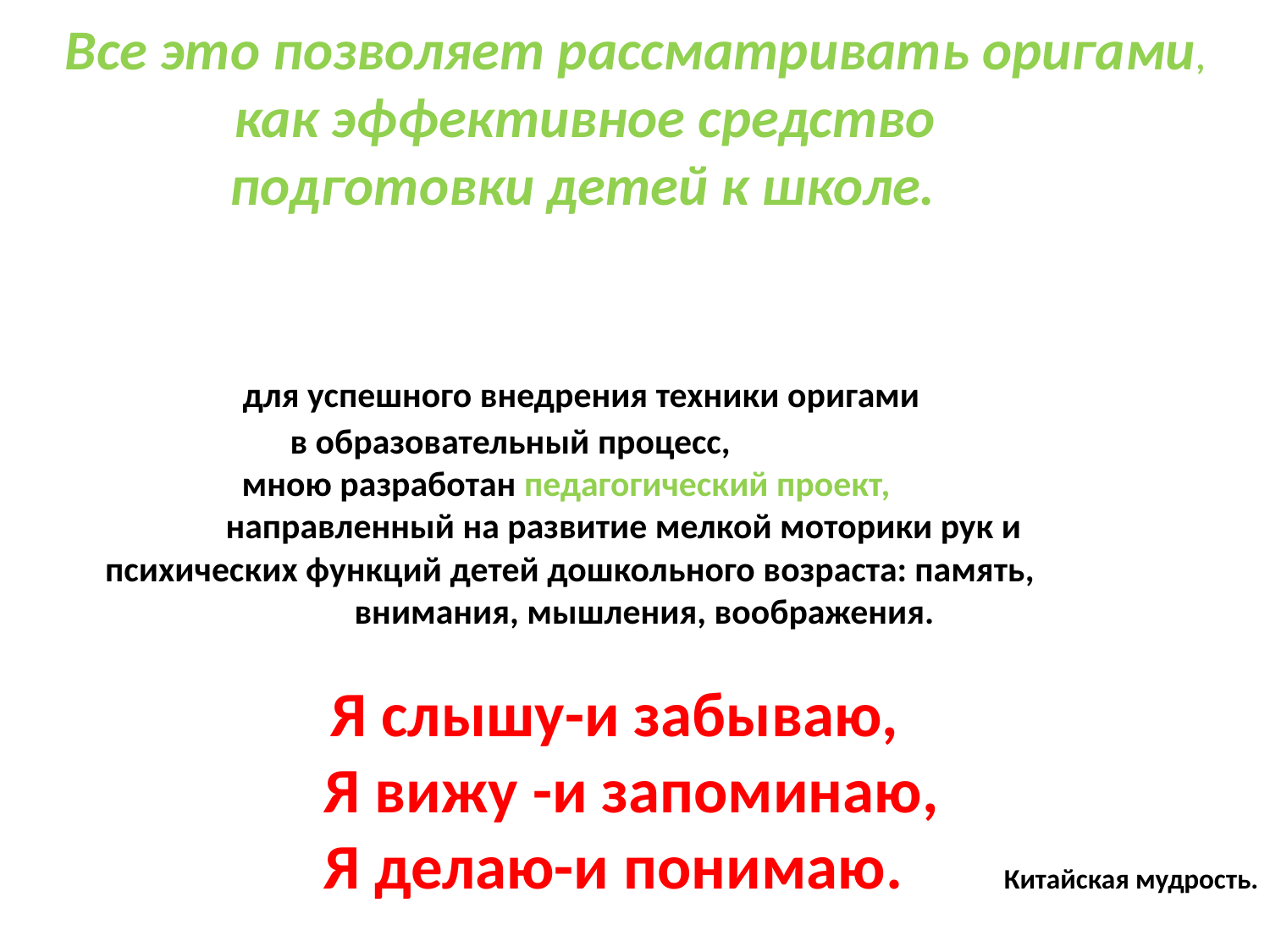

Все это позволяет рассматривать оригами,
                     как эффективное средство
             подготовки детей к школе.

              для успешного внедрения техники оригами
                            в образовательный процесс,
                      мною разработан педагогический проект,
                    направленный на развитие мелкой моторики рук и
     психических функций детей дошкольного возраста: память,
                                    внимания, мышления, воображения.

                                 Я слышу-и забываю,
                  Я вижу -и запоминаю,
                  Я делаю-и понимаю.       Китайская мудрость.